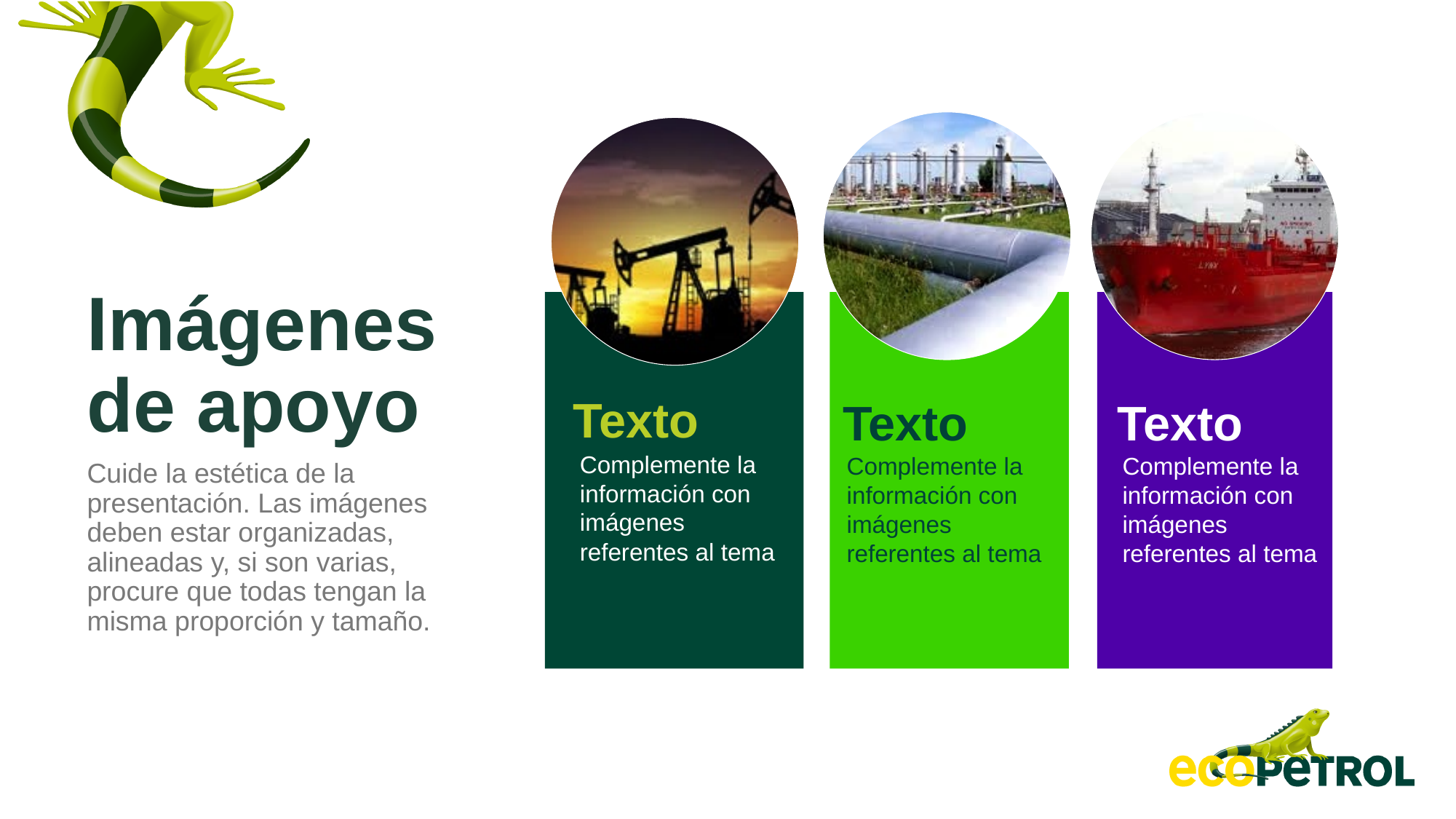

Imágenes
de apoyo

Texto
Texto
Texto
Complemente la información con imágenes
referentes al tema

Complemente la información con imágenes
referentes al tema

Complemente la información con imágenes
referentes al tema

Cuide la estética de la presentación. Las imágenes deben estar organizadas, alineadas y, si son varias, procure que todas tengan la misma proporción y tamaño.